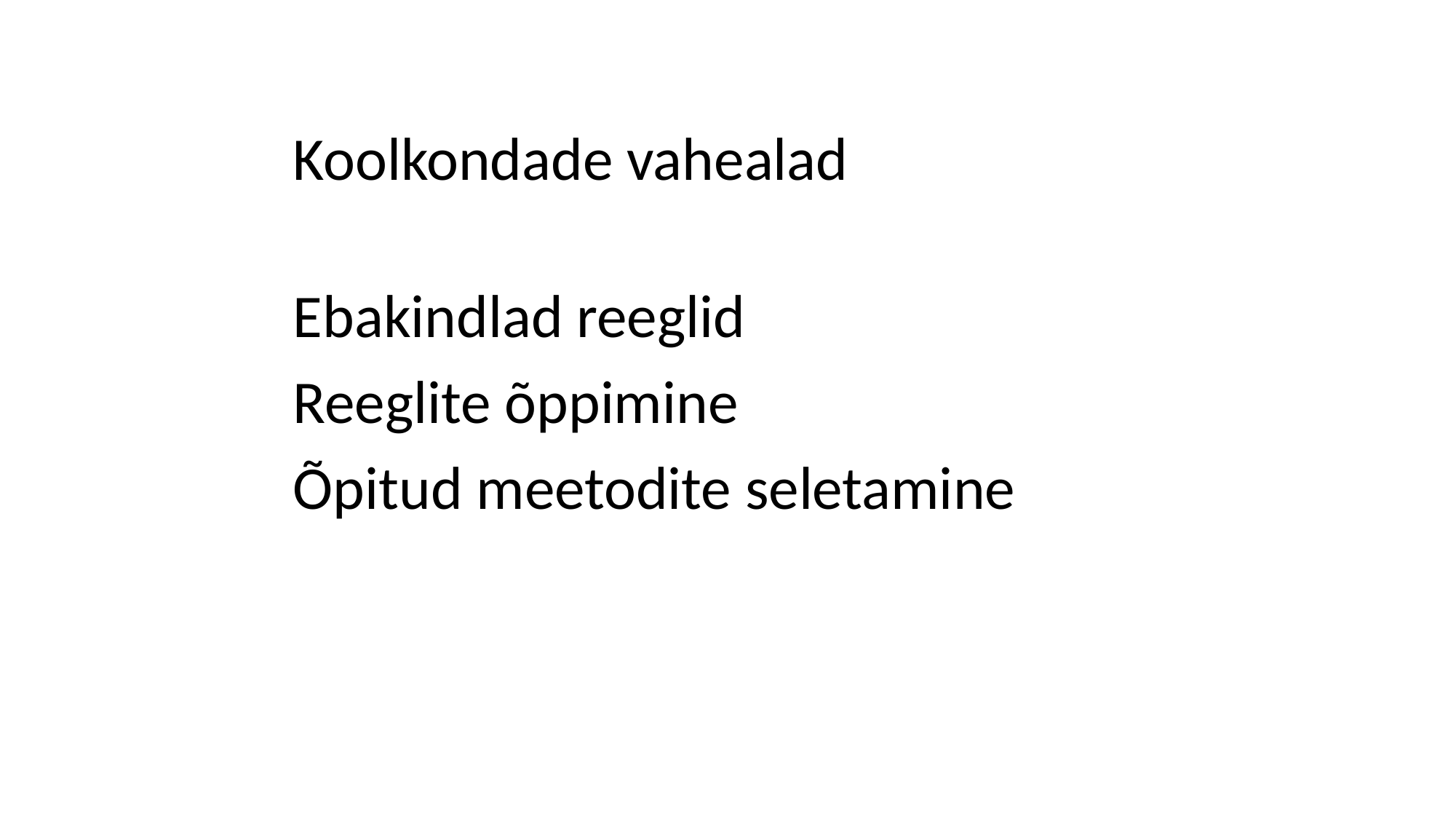

#
Koolkondade vahealad

Ebakindlad reeglid
Reeglite õppimine
Õpitud meetodite seletamine